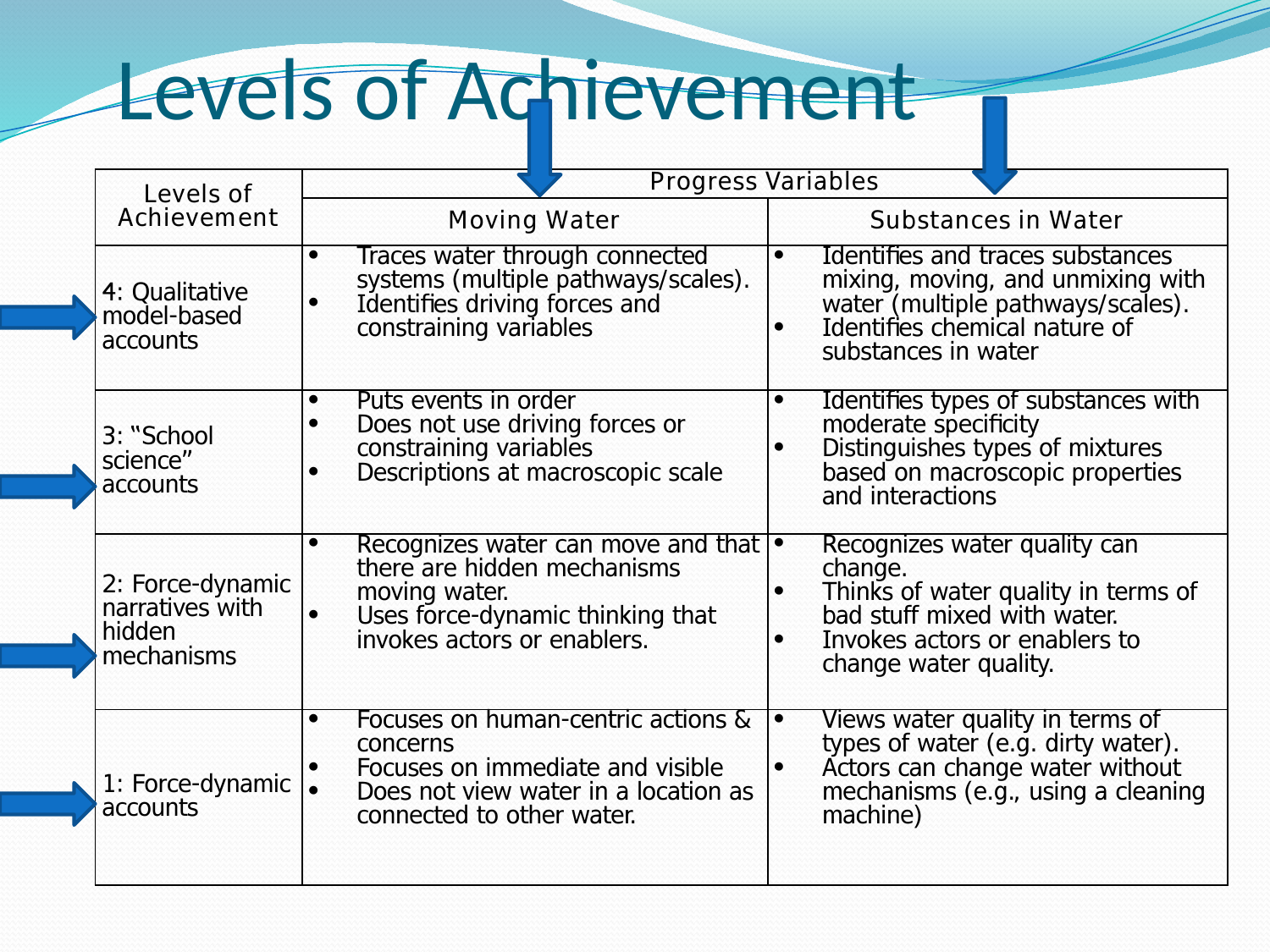

# Levels of Achievement

| Levels of Achievement | Progress Variables |  |
| --- | --- | --- |
|  | Moving Water | Substances in Water |
| 4: Qualitative model-based accounts | Traces water through connected systems (multiple pathways/scales). Identifies driving forces and constraining variables | Identifies and traces substances mixing, moving, and unmixing with water (multiple pathways/scales). Identifies chemical nature of substances in water |
| 3: “School science” accounts | Puts events in order Does not use driving forces or constraining variables Descriptions at macroscopic scale | Identifies types of substances with moderate specificity Distinguishes types of mixtures based on macroscopic properties and interactions |
| 2: Force-dynamic narratives with hidden mechanisms | Recognizes water can move and that there are hidden mechanisms moving water. Uses force-dynamic thinking that invokes actors or enablers. | Recognizes water quality can change. Thinks of water quality in terms of bad stuff mixed with water. Invokes actors or enablers to change water quality. |
| 1: Force-dynamic accounts | Focuses on human-centric actions & concerns Focuses on immediate and visible Does not view water in a location as connected to other water. | Views water quality in terms of types of water (e.g. dirty water). Actors can change water without mechanisms (e.g., using a cleaning machine) |